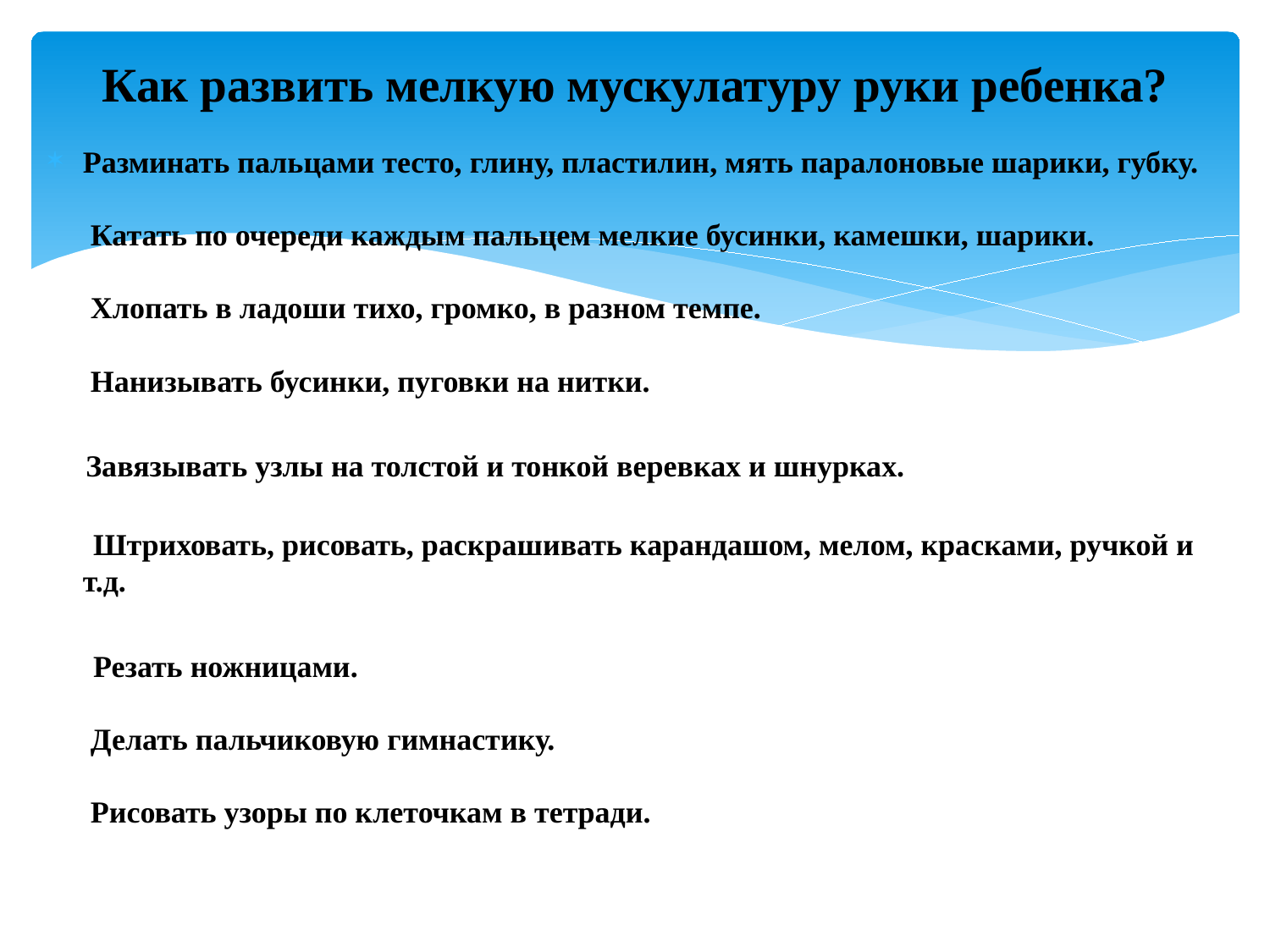

# Как развить мелкую мускулатуру руки ребенка?
Разминать пальцами тесто, глину, пластилин, мять паралоновые шарики, губку. 
 Катать по очереди каждым пальцем мелкие бусинки, камешки, шарики.
 Хлопать в ладоши тихо, громко, в разном темпе.
 Нанизывать бусинки, пуговки на нитки.

     Завязывать узлы на толстой и тонкой веревках и шнурках.
      Штриховать, рисовать, раскрашивать карандашом, мелом, красками, ручкой и т.д.

      Резать ножницами. 
 Делать пальчиковую гимнастику. 
 Рисовать узоры по клеточкам в тетради.